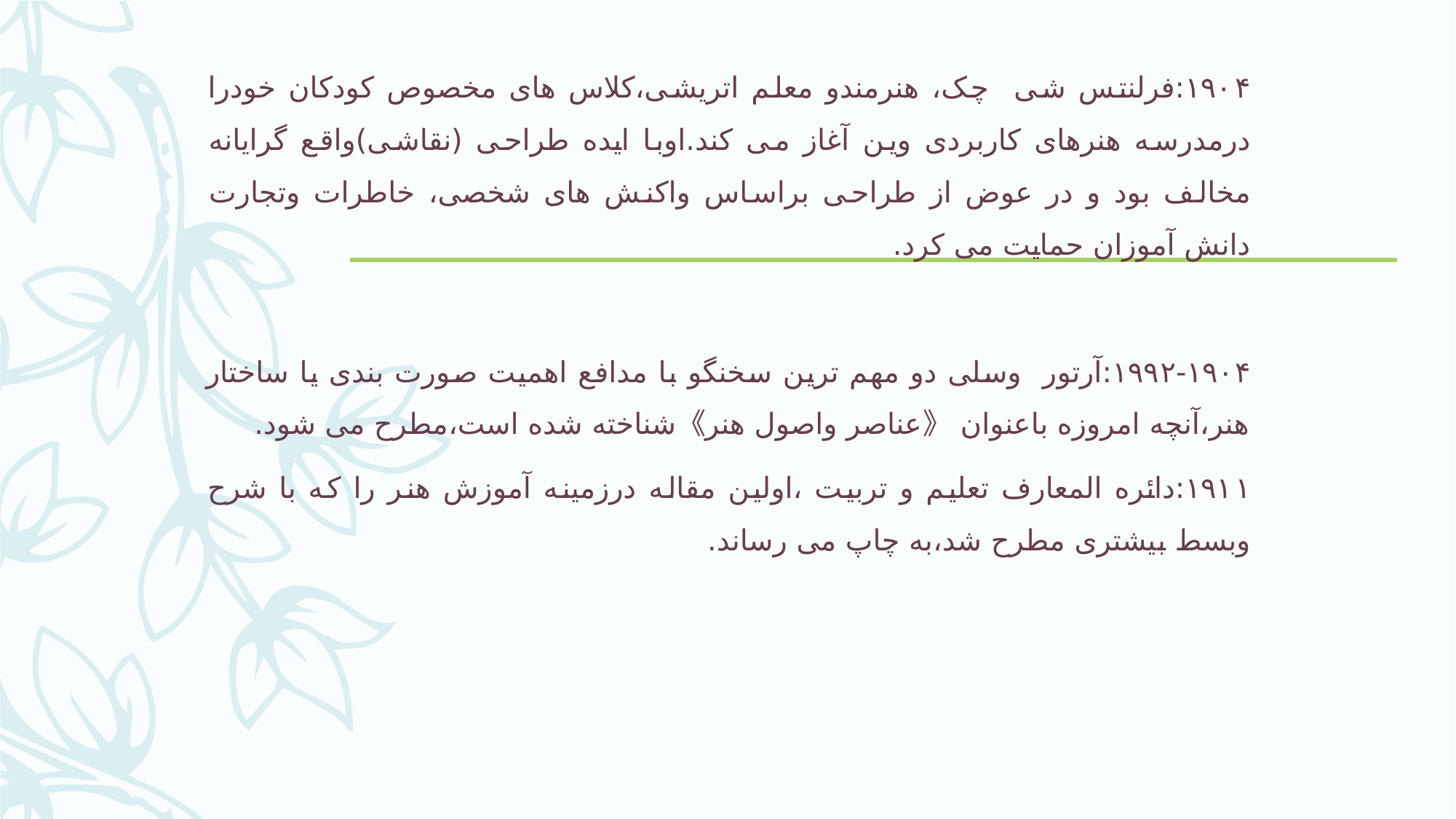

۱۹۰۴:فرلنتس شی  چک، هنرمندو معلم اتریشی،کلاس های مخصوص کودکان خودرا درمدرسه هنرهای کاربردی وین آغاز می کند.اوبا ایده طراحی (نقاشی)واقع گرایانه مخالف بود و در عوض از طراحی براساس واکنش های شخصی، خاطرات وتجارت دانش آموزان حمایت می کرد.

۱۹۹۲-۱۹۰۴:آرتور  وسلی دو مهم ترین سخنگو با مدافع اهمیت صورت بندی یا ساختار هنر،آنچه امروزه باعنوان 《عناصر واصول هنر》شناخته شده است،مطرح می شود.
۱۹۱۱:دائره المعارف تعلیم و تربیت ،اولین مقاله درزمینه آموزش هنر را که با شرح وبسط بیشتری مطرح شد،به چاپ می رساند.